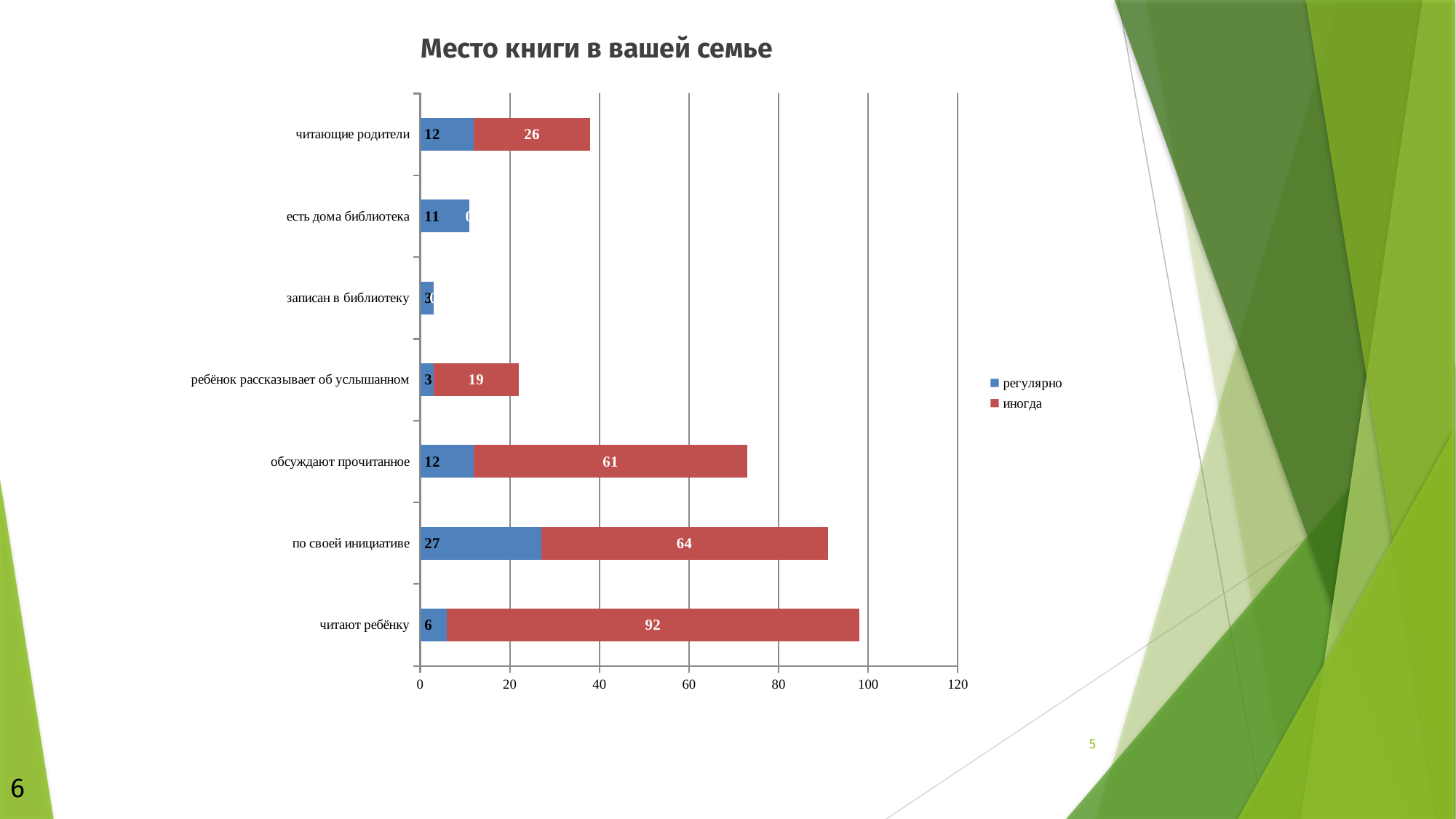

Место книги в вашей семье

### Chart

| Category | регулярно | иногда |
|---|---|---|
| читают ребёнку | 6.0 | 92.0 |
| по своей инициативе | 27.0 | 64.0 |
| обсуждают прочитанное | 12.0 | 61.0 |
| ребёнок рассказывает об услышанном | 3.0 | 19.0 |
| записан в библиотеку | 3.0 | 0.0 |
| есть дома библиотека | 11.0 | 0.0 |
| читающие родители | 12.0 | 26.0 |
5
6